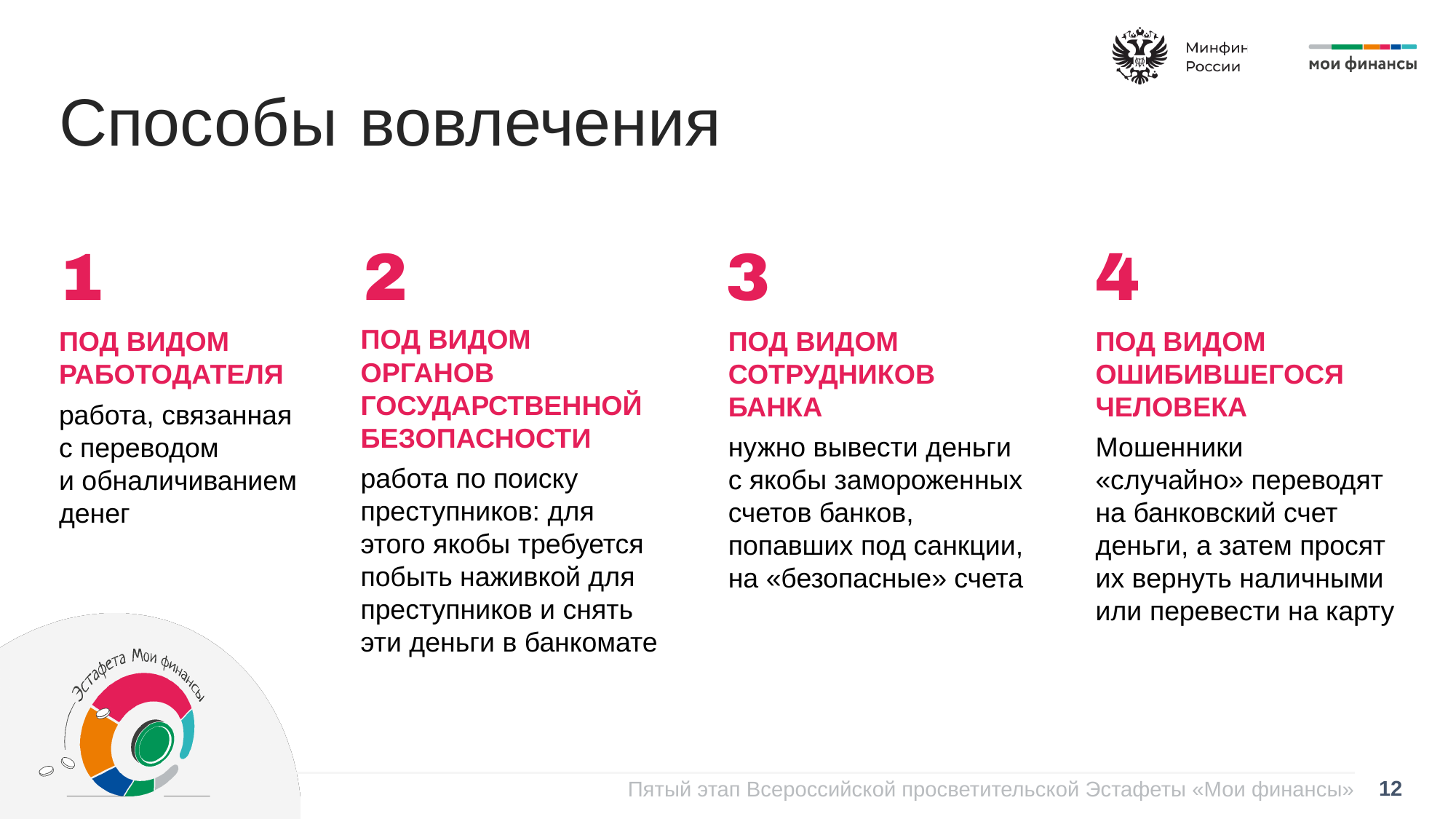

Способы вовлечения
1
2
3
4
ПОД ВИДОМ ОРГАНОВ ГОСУДАРСТВЕННОЙ БЕЗОПАСНОСТИ
работа по поиску преступников: для этого якобы требуется побыть наживкой для преступников и снять эти деньги в банкомате
ПОД ВИДОМ СОТРУДНИКОВ БАНКА
нужно вывести деньги с якобы замороженных счетов банков, попавших под санкции, на «безопасные» счета
ПОД ВИДОМ ОШИБИВШЕГОСЯ ЧЕЛОВЕКА
Мошенники «случайно» переводят на банковский счет деньги, а затем просят их вернуть наличными или перевести на карту
ПОД ВИДОМ РАБОТОДАТЕЛЯ
работа, связанная с переводом
и обналичиванием денег
12